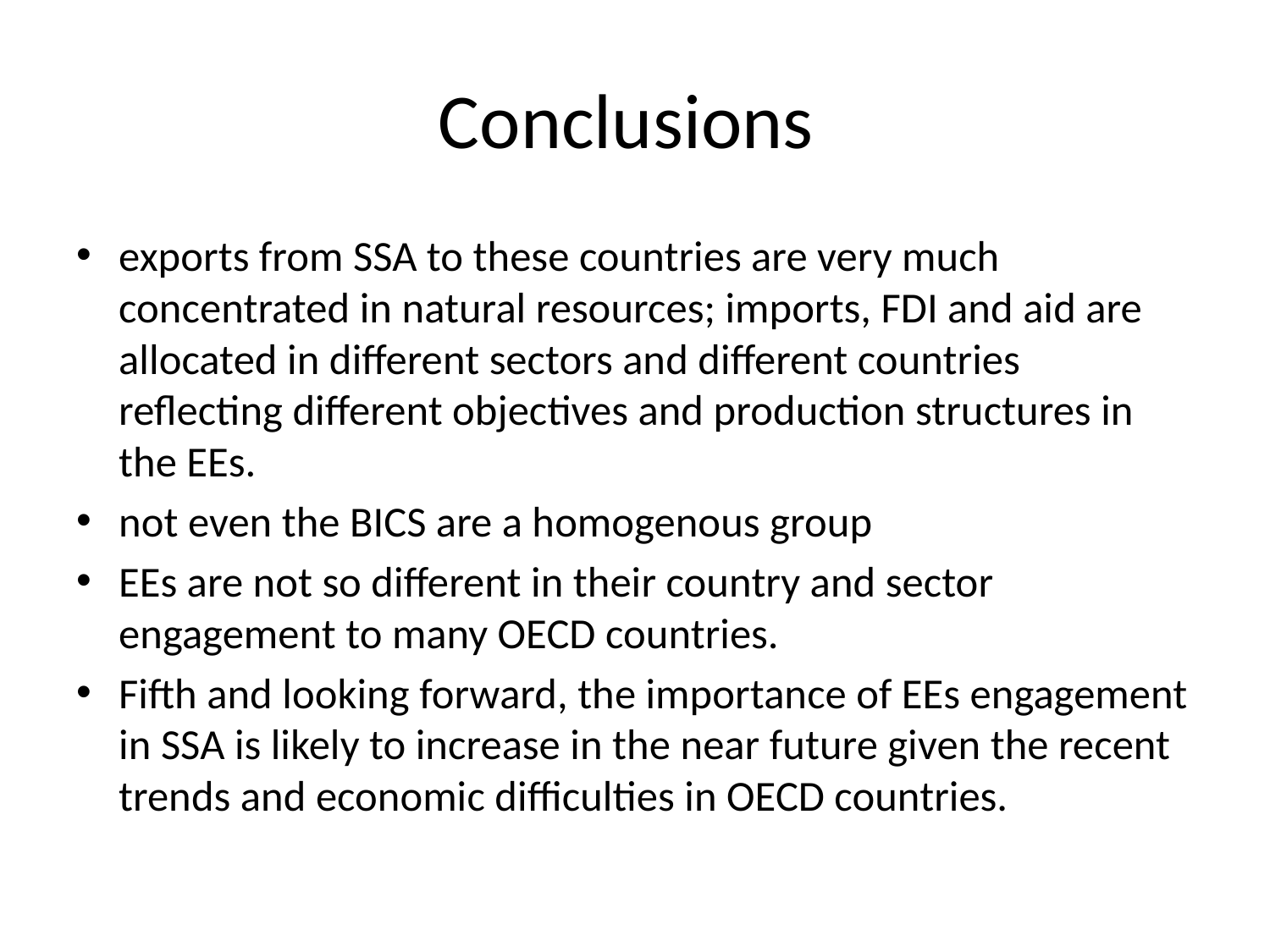

# Conclusions
exports from SSA to these countries are very much concentrated in natural resources; imports, FDI and aid are allocated in different sectors and different countries reflecting different objectives and production structures in the EEs.
not even the BICS are a homogenous group
EEs are not so different in their country and sector engagement to many OECD countries.
Fifth and looking forward, the importance of EEs engagement in SSA is likely to increase in the near future given the recent trends and economic difficulties in OECD countries.